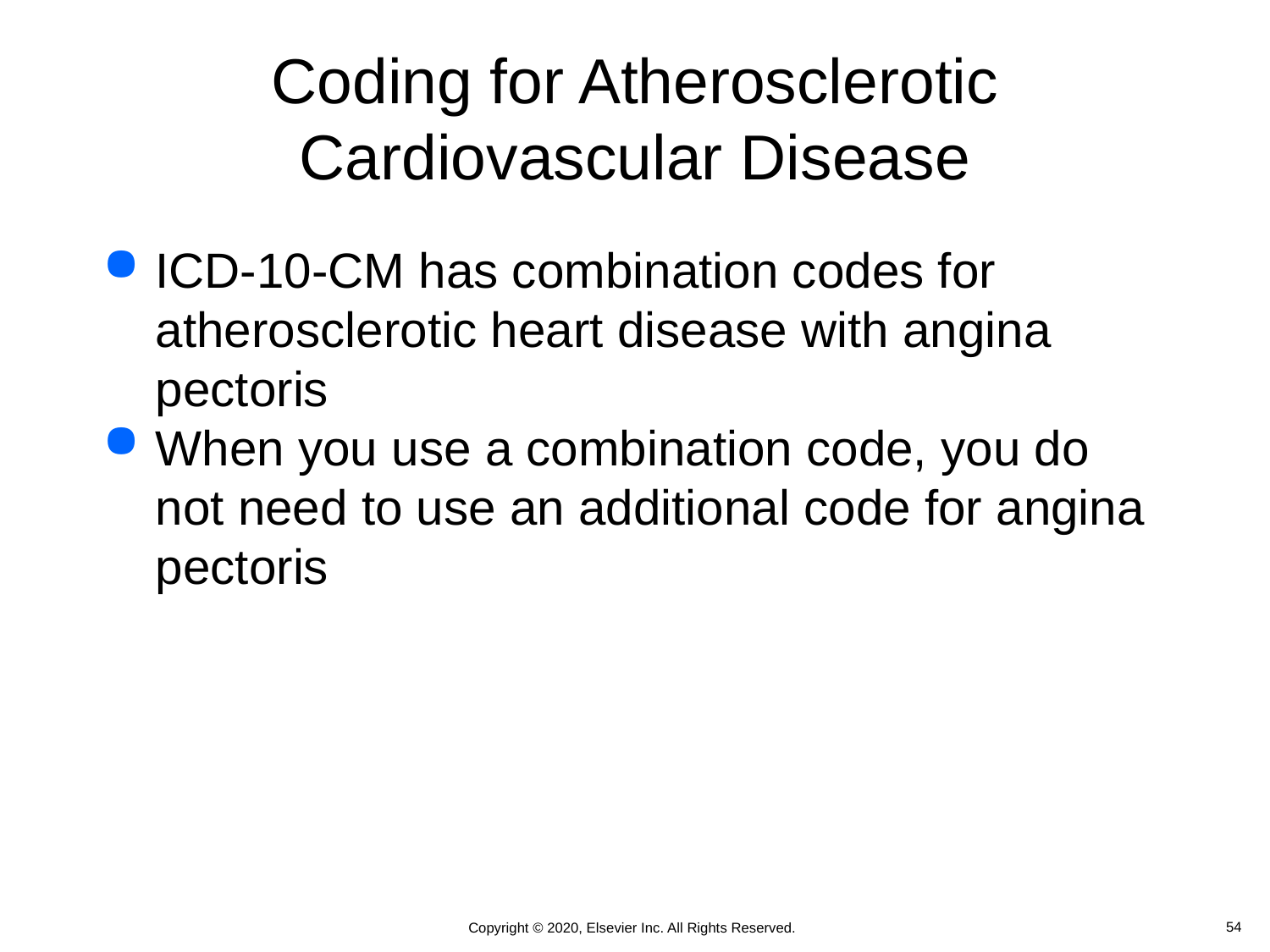

# Coding for Atherosclerotic Cardiovascular Disease
ICD-10-CM has combination codes for atherosclerotic heart disease with angina pectoris
When you use a combination code, you do not need to use an additional code for angina pectoris
 54